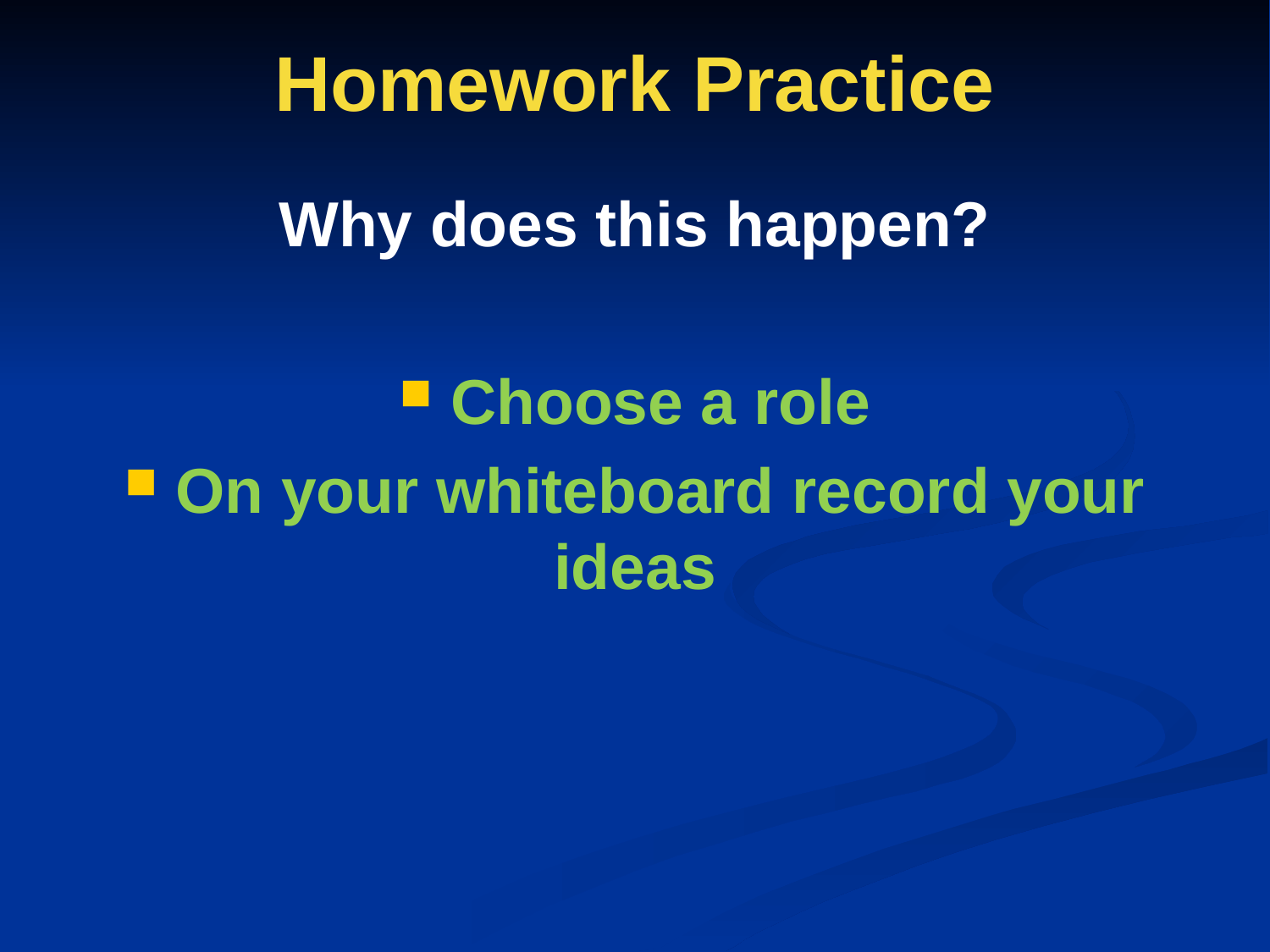

# Homework Practice
Why does this happen?

 Choose a role
 On your whiteboard record your ideas